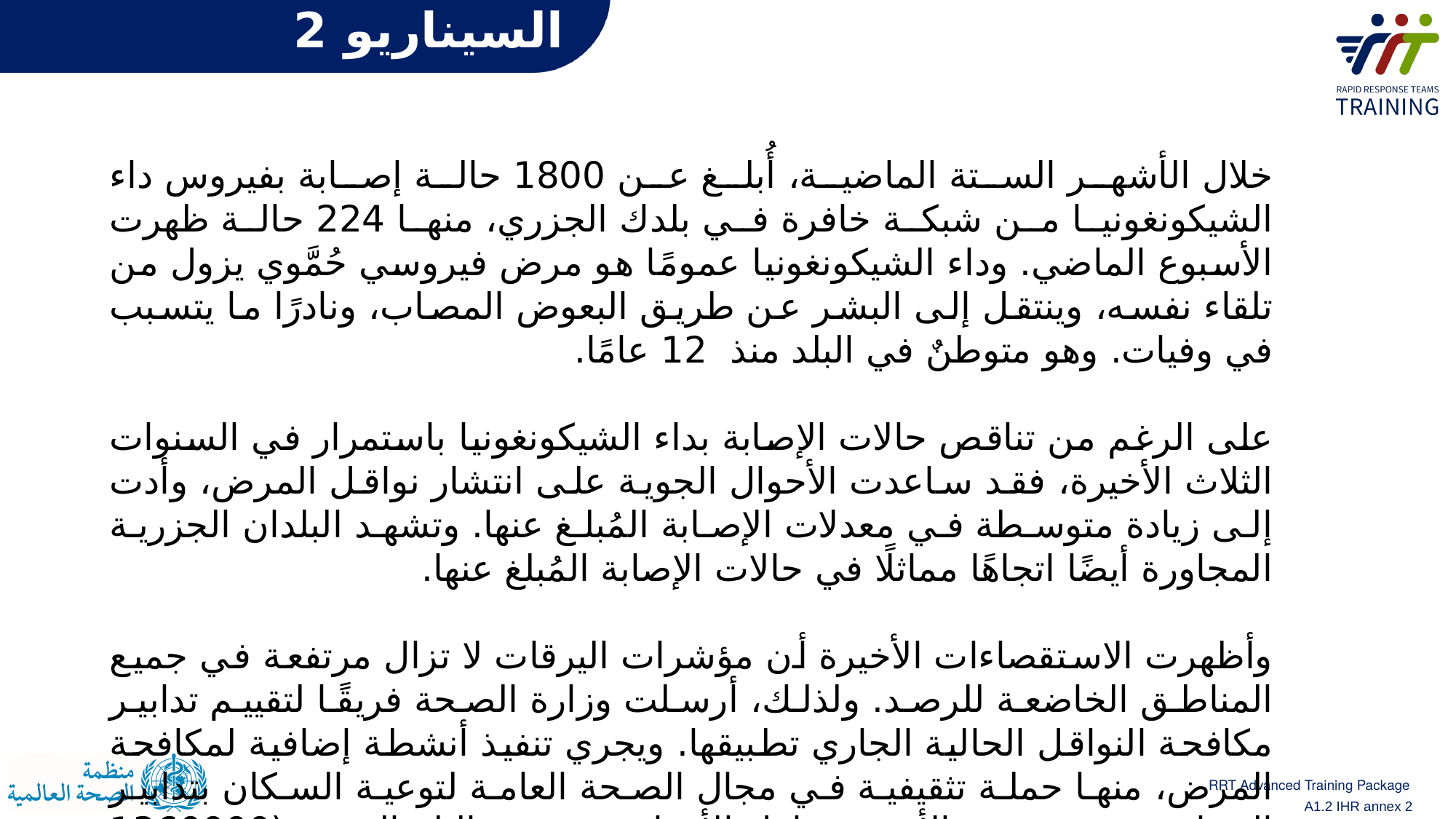

# السيناريو 2
خلال الأشهر الستة الماضية، أُبلغ عن 1800 حالة إصابة بفيروس داء الشيكونغونيا من شبكة خافرة في بلدك الجزري، منها 224 حالة ظهرت الأسبوع الماضي. وداء الشيكونغونيا عمومًا هو مرض فيروسي حُمَّوي يزول من تلقاء نفسه، وينتقل إلى البشر عن طريق البعوض المصاب، ونادرًا ما يتسبب في وفيات. وهو متوطنٌ في البلد منذ  12 عامًا.

على الرغم من تناقص حالات الإصابة بداء الشيكونغونيا باستمرار في السنوات الثلاث الأخيرة، فقد ساعدت الأحوال الجوية على انتشار نواقل المرض، وأدت إلى زيادة متوسطة في معدلات الإصابة المُبلغ عنها. وتشهد البلدان الجزرية المجاورة أيضًا اتجاهًا مماثلًا في حالات الإصابة المُبلغ عنها.

وأظهرت الاستقصاءات الأخيرة أن مؤشرات اليرقات لا تزال مرتفعة في جميع المناطق الخاضعة للرصد. ولذلك، أرسلت وزارة الصحة فريقًا لتقييم تدابير مكافحة النواقل الحالية الجاري تطبيقها. ويجري تنفيذ أنشطة إضافية لمكافحة المرض، منها حملة تثقيفية في مجال الصحة العامة لتوعية السكان بتدابير الحماية وتعزيز ترصد الأوبئة ونواقل الأمراض. ويعتمد البلد الصغير (1360000 نسمة) اعتمادًا كبيرًا على السياحة الدولية.